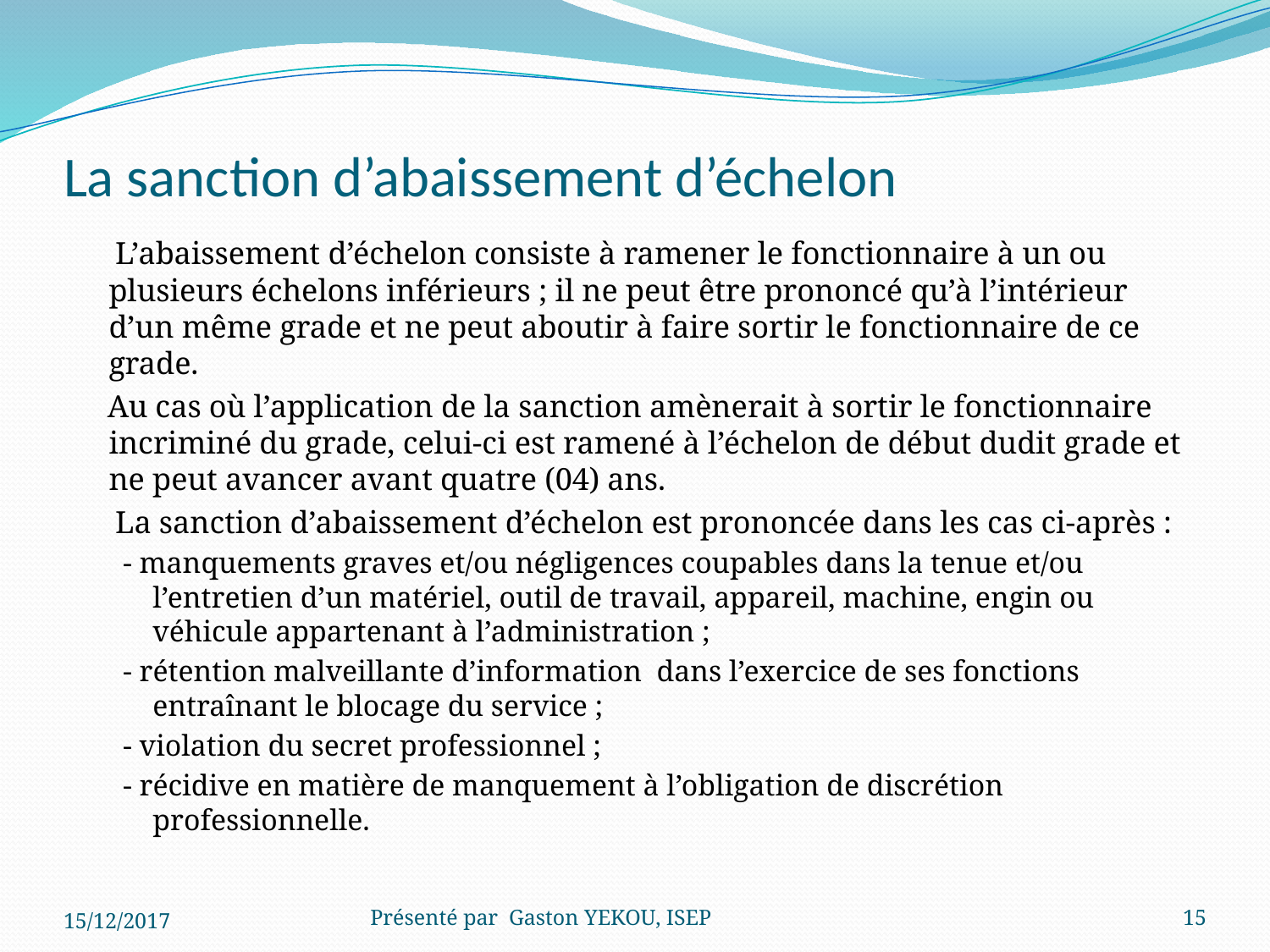

# La sanction d’abaissement d’échelon
     L’abaissement d’échelon consiste à ramener le fonctionnaire à un ou plusieurs échelons inférieurs ; il ne peut être prononcé qu’à l’intérieur d’un même grade et ne peut aboutir à faire sortir le fonctionnaire de ce grade.
    Au cas où l’application de la sanction amènerait à sortir le fonctionnaire incriminé du grade, celui-ci est ramené à l’échelon de début dudit grade et ne peut avancer avant quatre (04) ans.
     La sanction d’abaissement d’échelon est prononcée dans les cas ci-après :
- manquements graves et/ou négligences coupables dans la tenue et/ou l’entretien d’un matériel, outil de travail, appareil, machine, engin ou véhicule appartenant à l’administration ;
- rétention malveillante d’information  dans l’exercice de ses fonctions entraînant le blocage du service ;
- violation du secret professionnel ;
- récidive en matière de manquement à l’obligation de discrétion professionnelle.

15/12/2017
Présenté par  Gaston YEKOU, ISEP
15